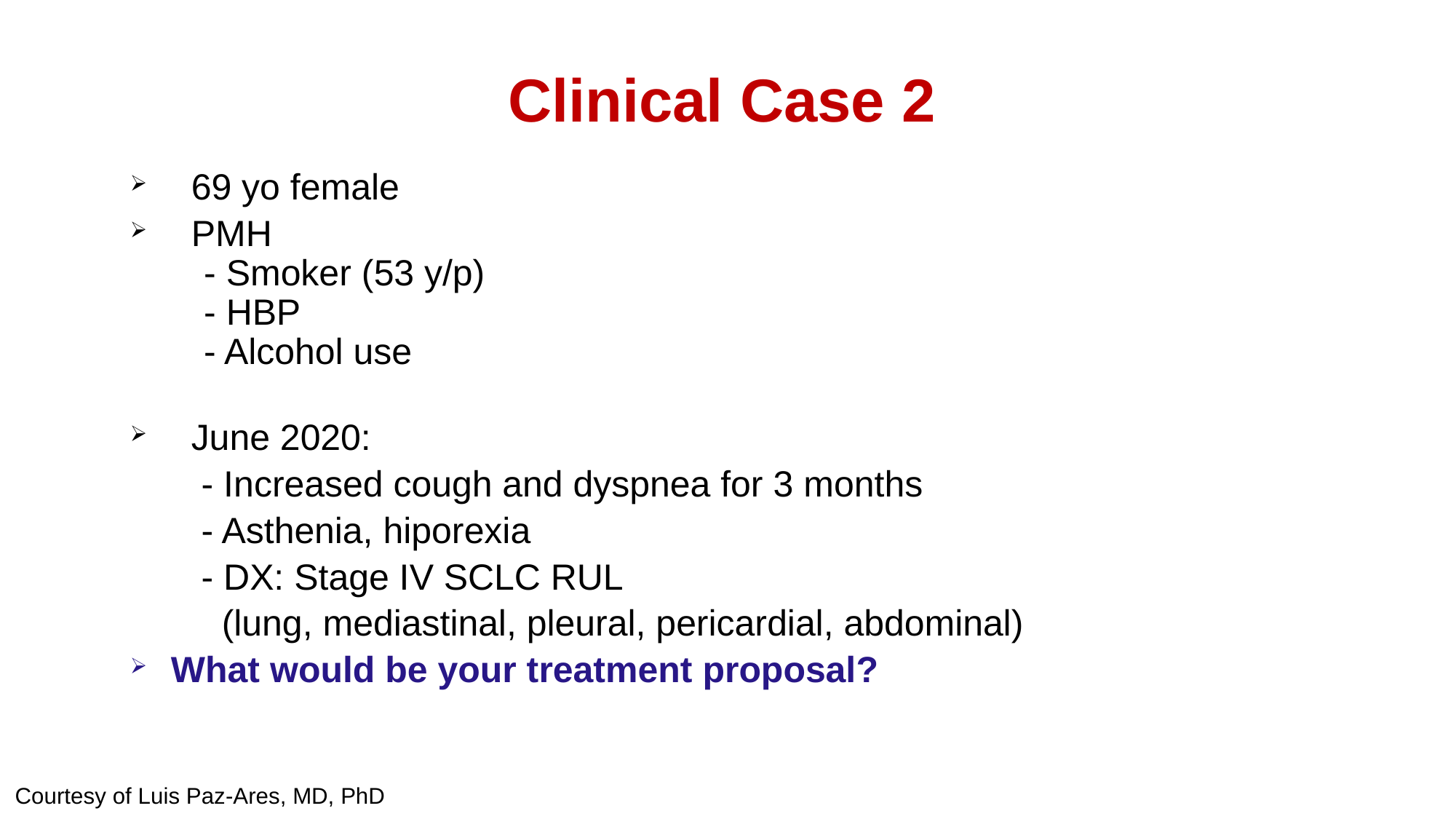

# Clinical Case 2

  69 yo female
  PMH
 - Smoker (53 y/p)
 - HBP
 - Alcohol use

  June 2020:
       - Increased cough and dyspnea for 3 months
       - Asthenia, hiporexia
       - DX: Stage IV SCLC RUL
         (lung, mediastinal, pleural, pericardial, abdominal)
What would be your treatment proposal?

Courtesy of Luis Paz-Ares, MD, PhD